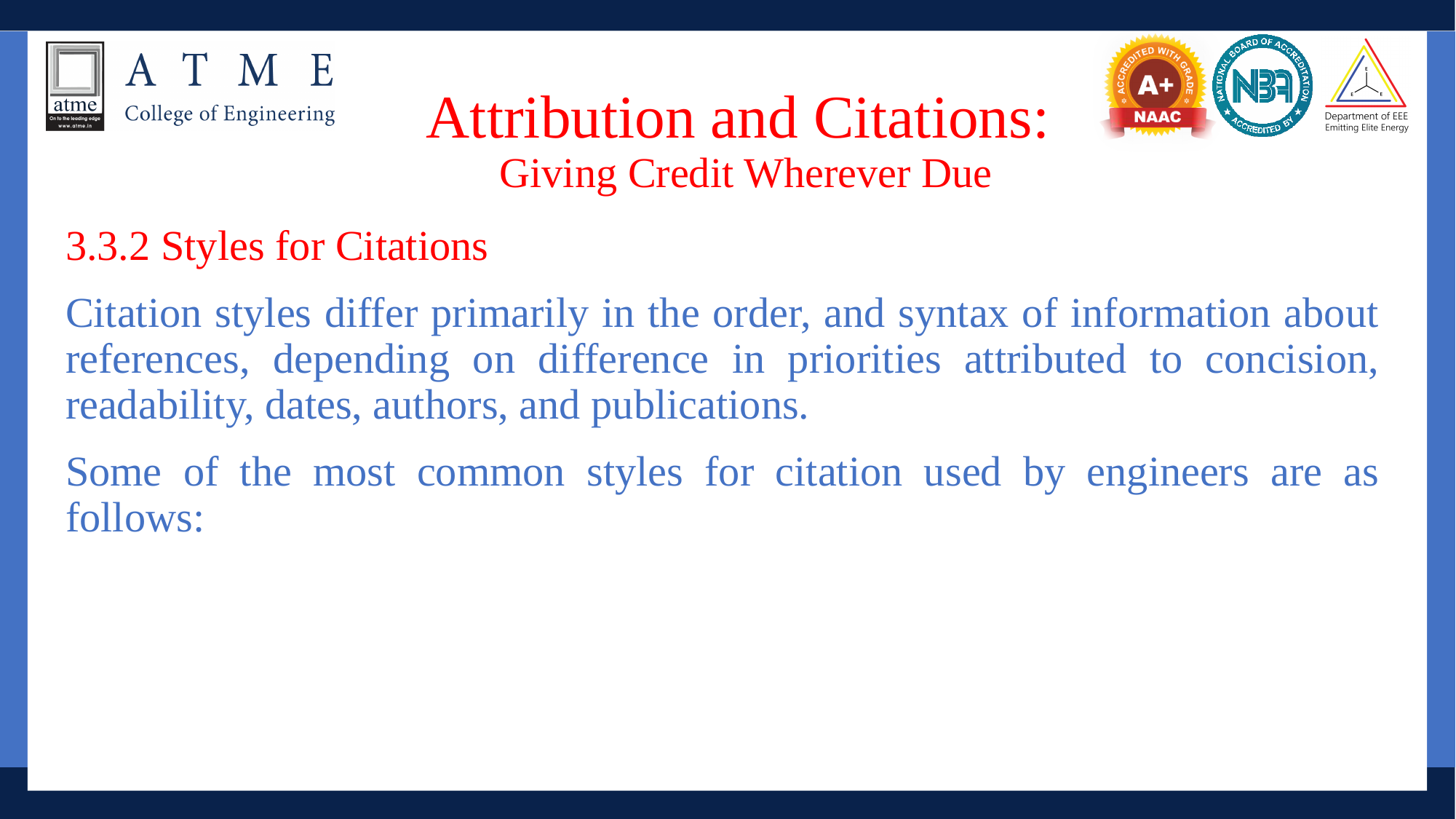

# Attribution and Citations: Giving Credit Wherever Due
3.3.2 Styles for Citations
Citation styles differ primarily in the order, and syntax of information about references, depending on difference in priorities attributed to concision, readability, dates, authors, and publications.
Some of the most common styles for citation used by engineers are as follows: